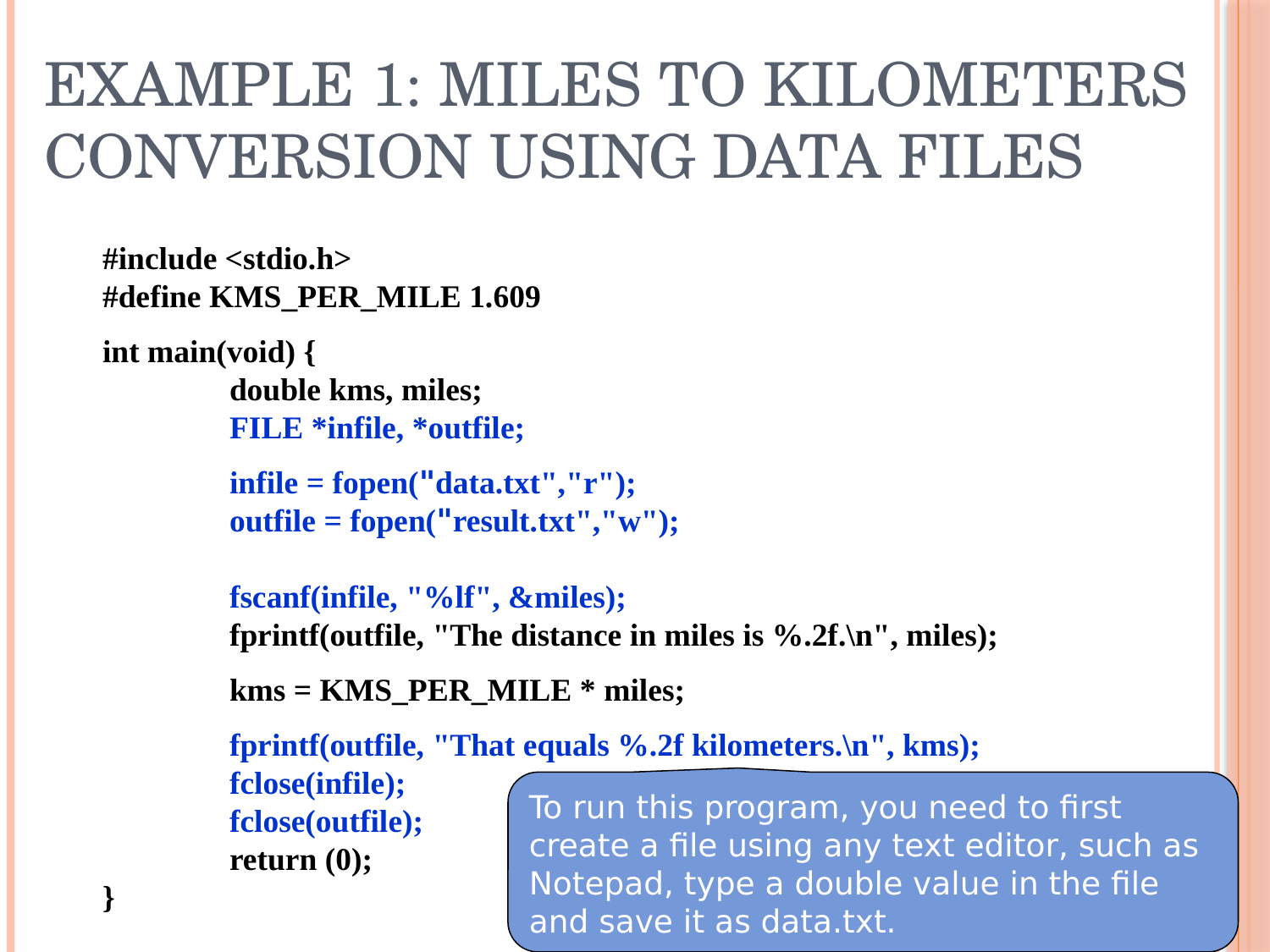

# Example 1: Miles to Kilometers conversion using data files
#include <stdio.h>
#define KMS_PER_MILE 1.609

int main(void) {
	double kms, miles;
	FILE *infile, *outfile;

	infile = fopen("data.txt","r");
	outfile = fopen("result.txt","w");

	fscanf(infile, "%lf", &miles);
	fprintf(outfile, "The distance in miles is %.2f.\n", miles);

	kms = KMS_PER_MILE * miles;

	fprintf(outfile, "That equals %.2f kilometers.\n", kms);
	fclose(infile);
	fclose(outfile);
	return (0);
}
To run this program, you need to first create a file using any text editor, such as Notepad, type a double value in the file and save it as data.txt.

12